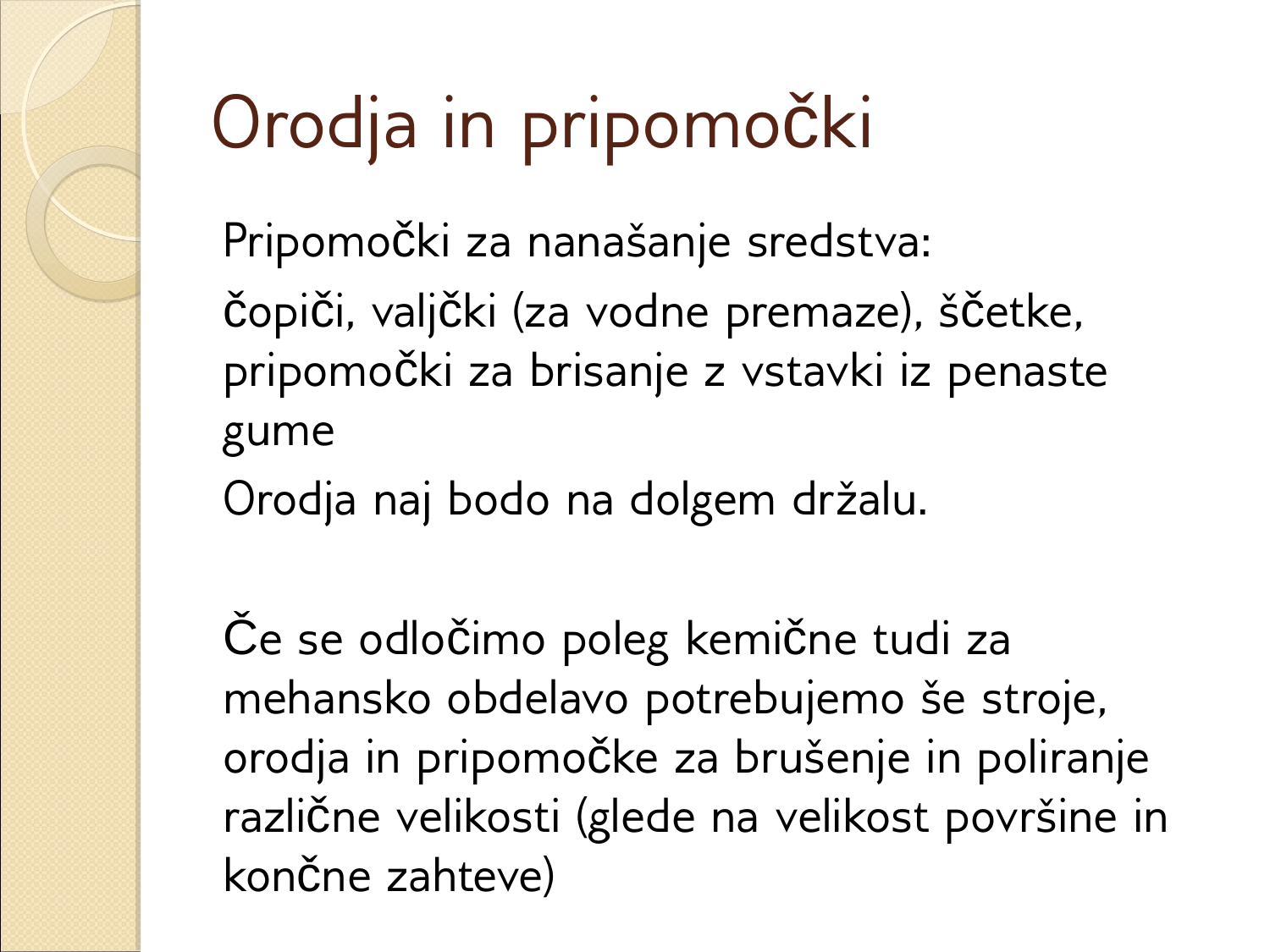

Orodja in pripomočki
Pripomočki za nanašanje sredstva:
čopiči, valjčki (za vodne premaze), ščetke, pripomočki za brisanje z vstavki iz penaste gume
Orodja naj bodo na dolgem držalu.

Če se odločimo poleg kemične tudi za mehansko obdelavo potrebujemo še stroje, orodja in pripomočke za brušenje in poliranje različne velikosti (glede na velikost površine in končne zahteve)